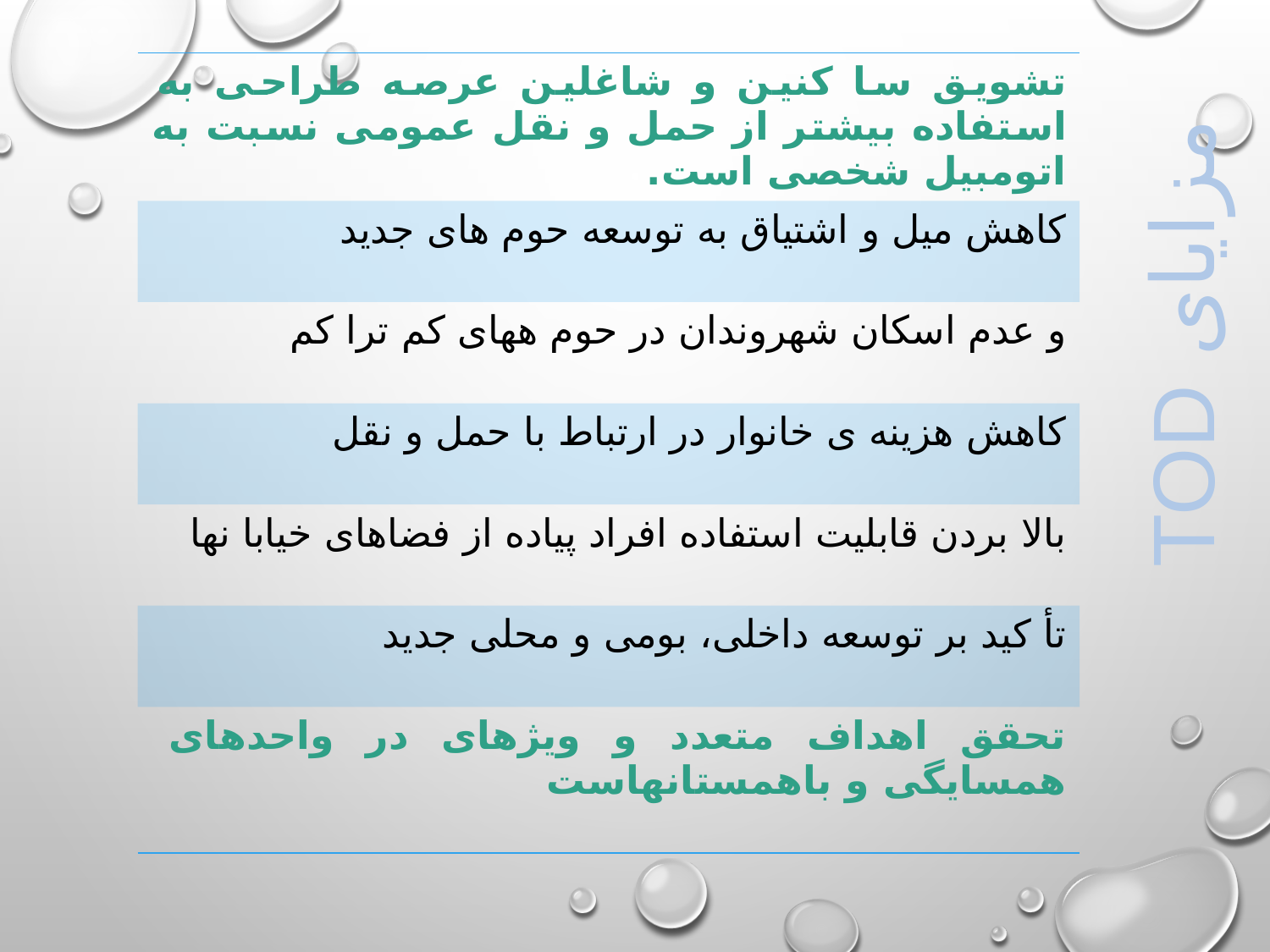

| تشویق سا کنین و شاغلین عرصه طراحی به استفاده بیشتر از حمل و نقل عمومی نسبت به اتومبیل شخصی است. |
| --- |
| کاهش میل و اشتیاق به توسعه حوم های جدید |
| و عدم اسکان شهروندان در حوم ههای کم ترا کم |
| کاهش هزینه ی خانوار در ارتباط با حمل و نقل |
| بالا بردن قابلیت استفاده افراد پیاده از فضاهای خیابا نها |
| تأ کید بر توسعه داخلی، بومی و محلی جدید |
| تحقق اهداف متعدد و ویژهای در واحدهای همسایگی و باهمستانهاست |
# مزایای TOD